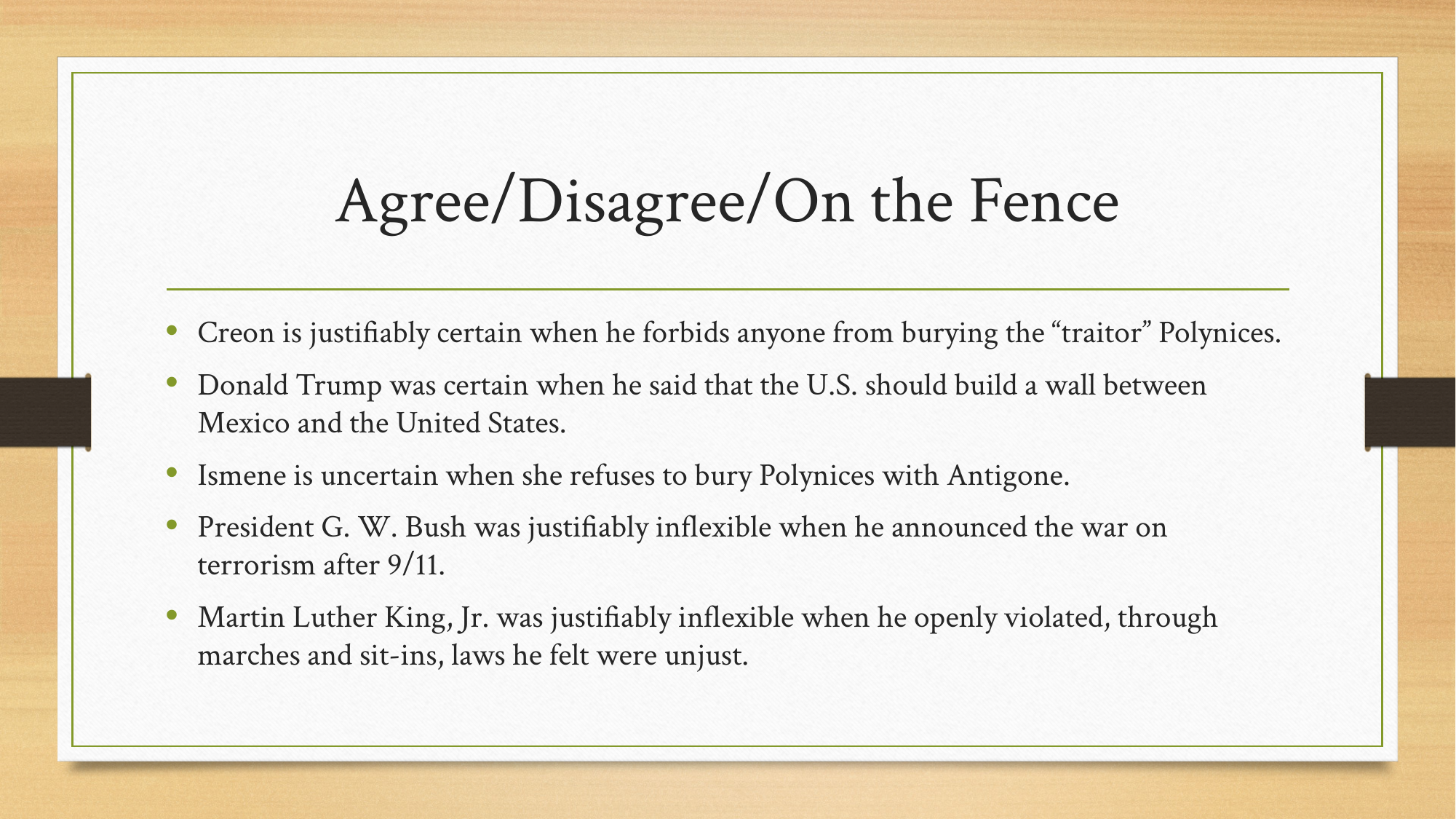

# Agree/Disagree/On the Fence
Creon is justifiably certain when he forbids anyone from burying the “traitor” Polynices.
Donald Trump was certain when he said that the U.S. should build a wall between Mexico and the United States.
Ismene is uncertain when she refuses to bury Polynices with Antigone.
President G. W. Bush was justifiably inflexible when he announced the war on terrorism after 9/11.
Martin Luther King, Jr. was justifiably inflexible when he openly violated, through marches and sit-ins, laws he felt were unjust.